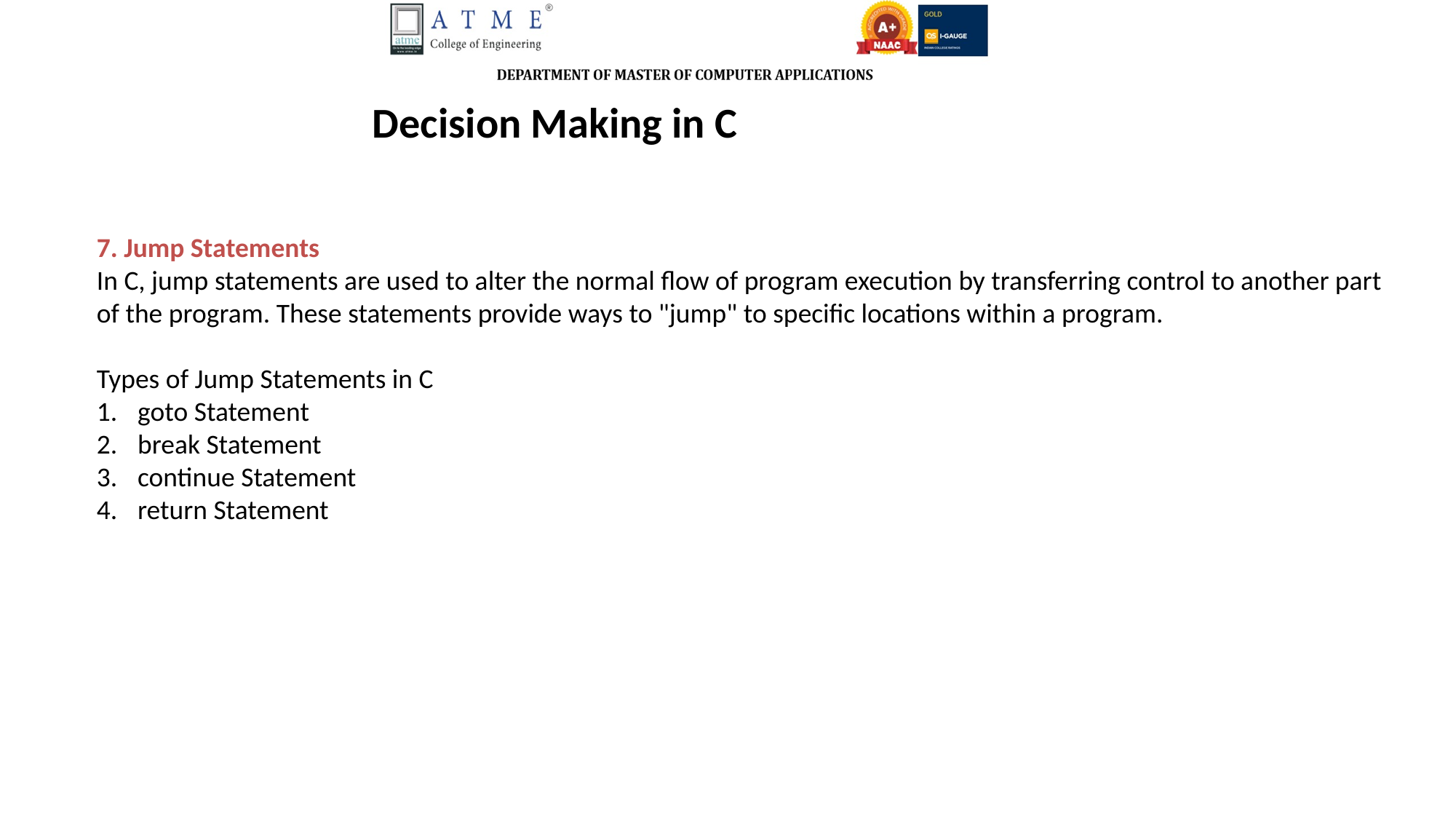

Decision Making in C
7. Jump Statements
In C, jump statements are used to alter the normal flow of program execution by transferring control to another part of the program. These statements provide ways to "jump" to specific locations within a program.

Types of Jump Statements in C
goto Statement
break Statement
continue Statement
return Statement